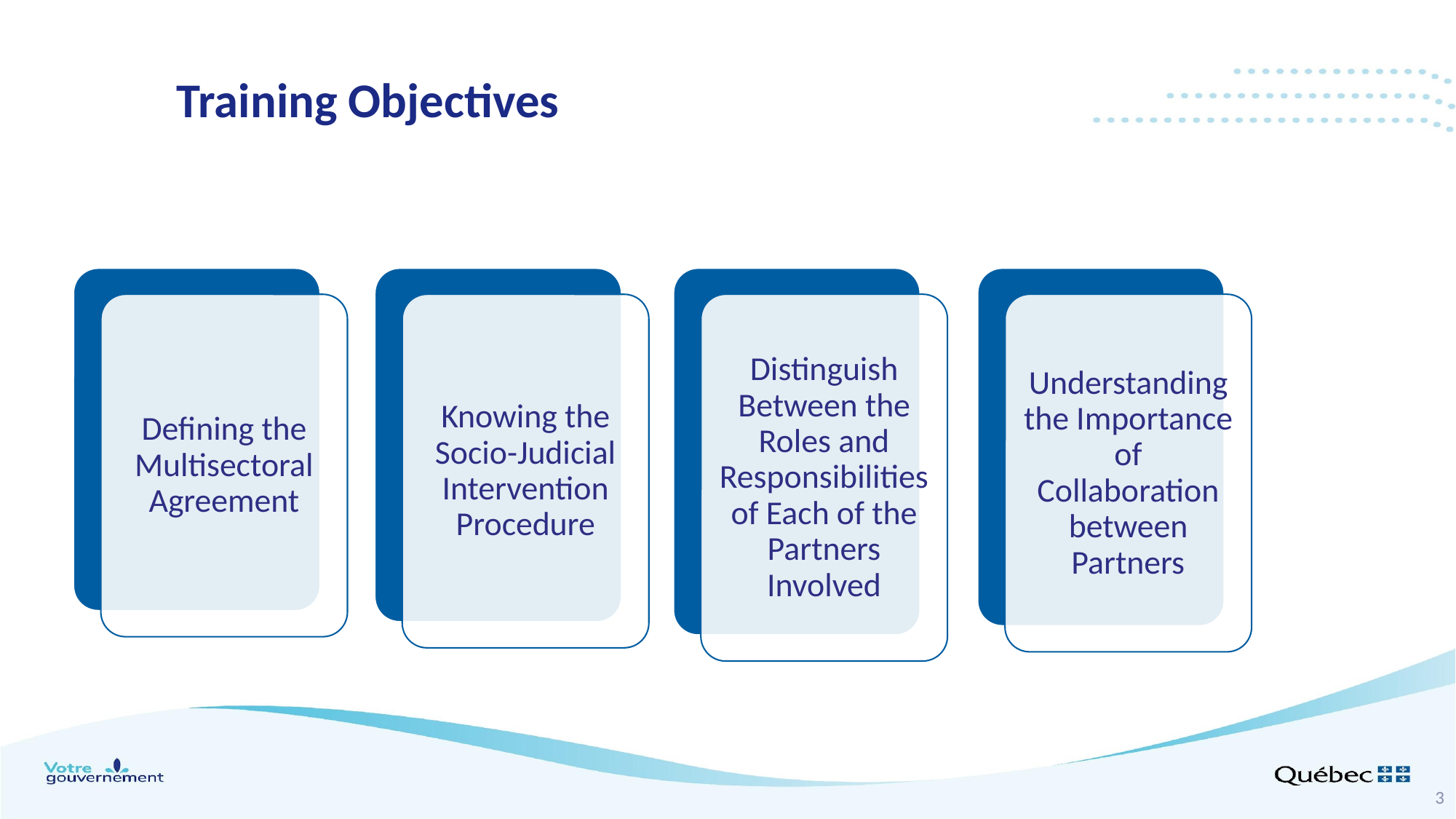

Training Objectives

Defining the Multisectoral Agreement
Knowing the Socio-Judicial Intervention Procedure
Distinguish Between the Roles and Responsibilities of Each of the Partners Involved
Understanding the Importance of Collaboration between Partners
3